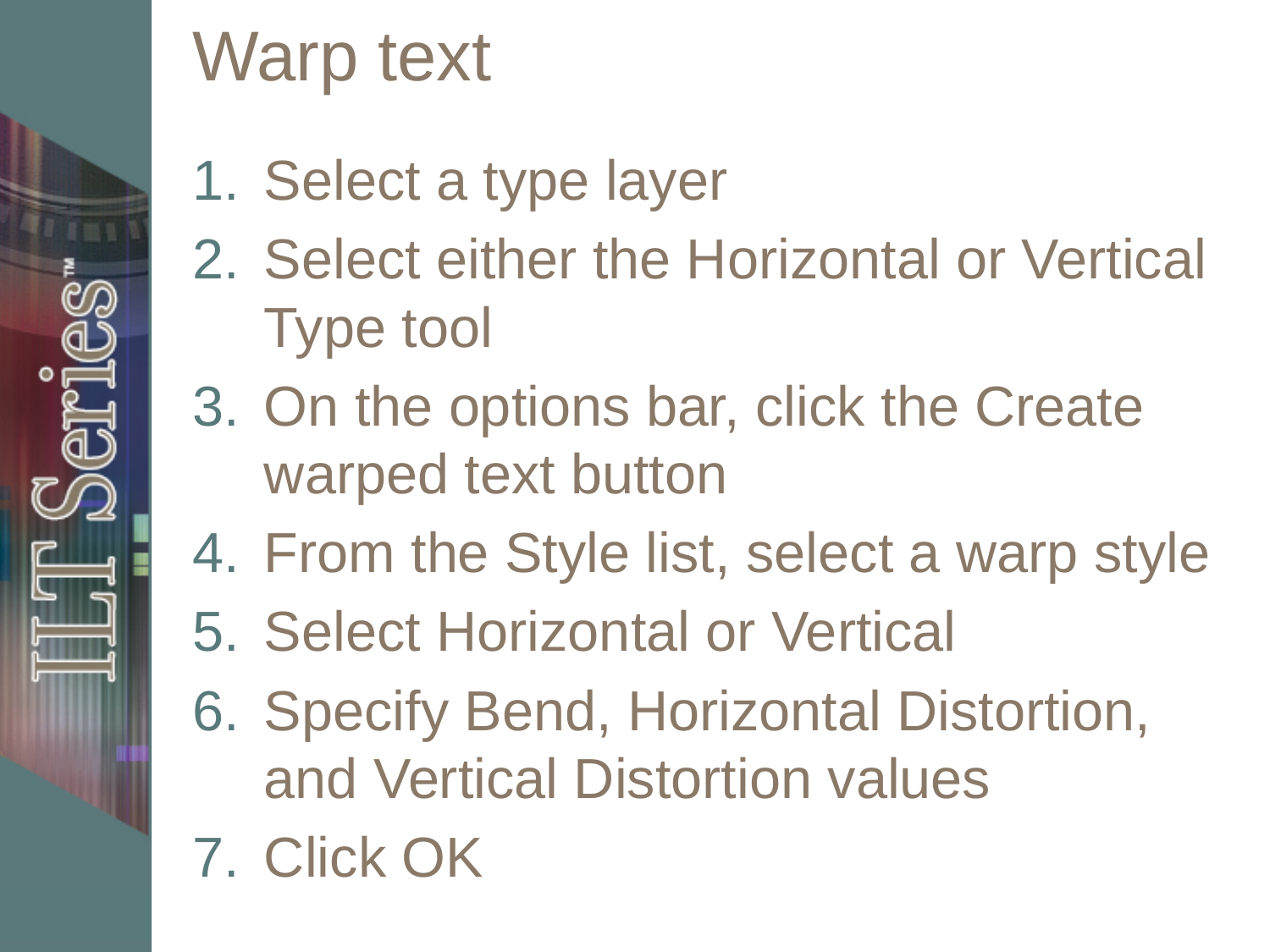

# Warp text
Select a type layer
Select either the Horizontal or Vertical Type tool
On the options bar, click the Create warped text button
From the Style list, select a warp style
Select Horizontal or Vertical
Specify Bend, Horizontal Distortion, and Vertical Distortion values
Click OK